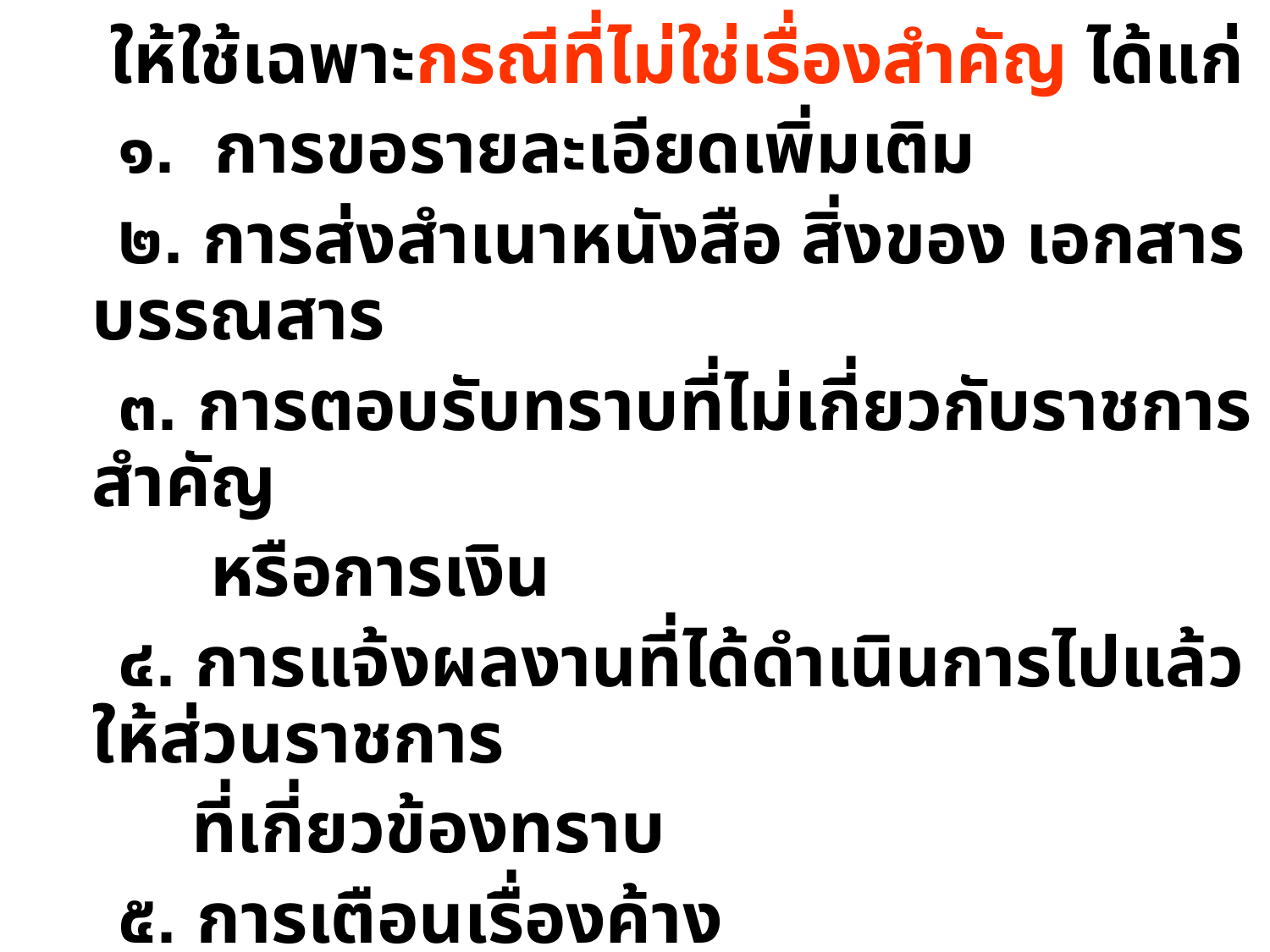

ให้ใช้เฉพาะกรณีที่ไม่ใช่เรื่องสำคัญ ได้แก่
      ๑.  การขอรายละเอียดเพิ่มเติม
      ๒. การส่งสำเนาหนังสือ สิ่งของ เอกสาร บรรณสาร
      ๓. การตอบรับทราบที่ไม่เกี่ยวกับราชการสำคัญ
           หรือการเงิน
      ๔. การแจ้งผลงานที่ได้ดำเนินการไปแล้วให้ส่วนราชการ
          ที่เกี่ยวข้องทราบ
      ๕. การเตือนเรื่องค้าง
      ๖. เรื่องที่หัวหน้าส่วนราชการระดับกรมขึ้นไปกำหนด
          โดยทำเป็นคำสั่งให้ใช้หนังสือประทับตรา